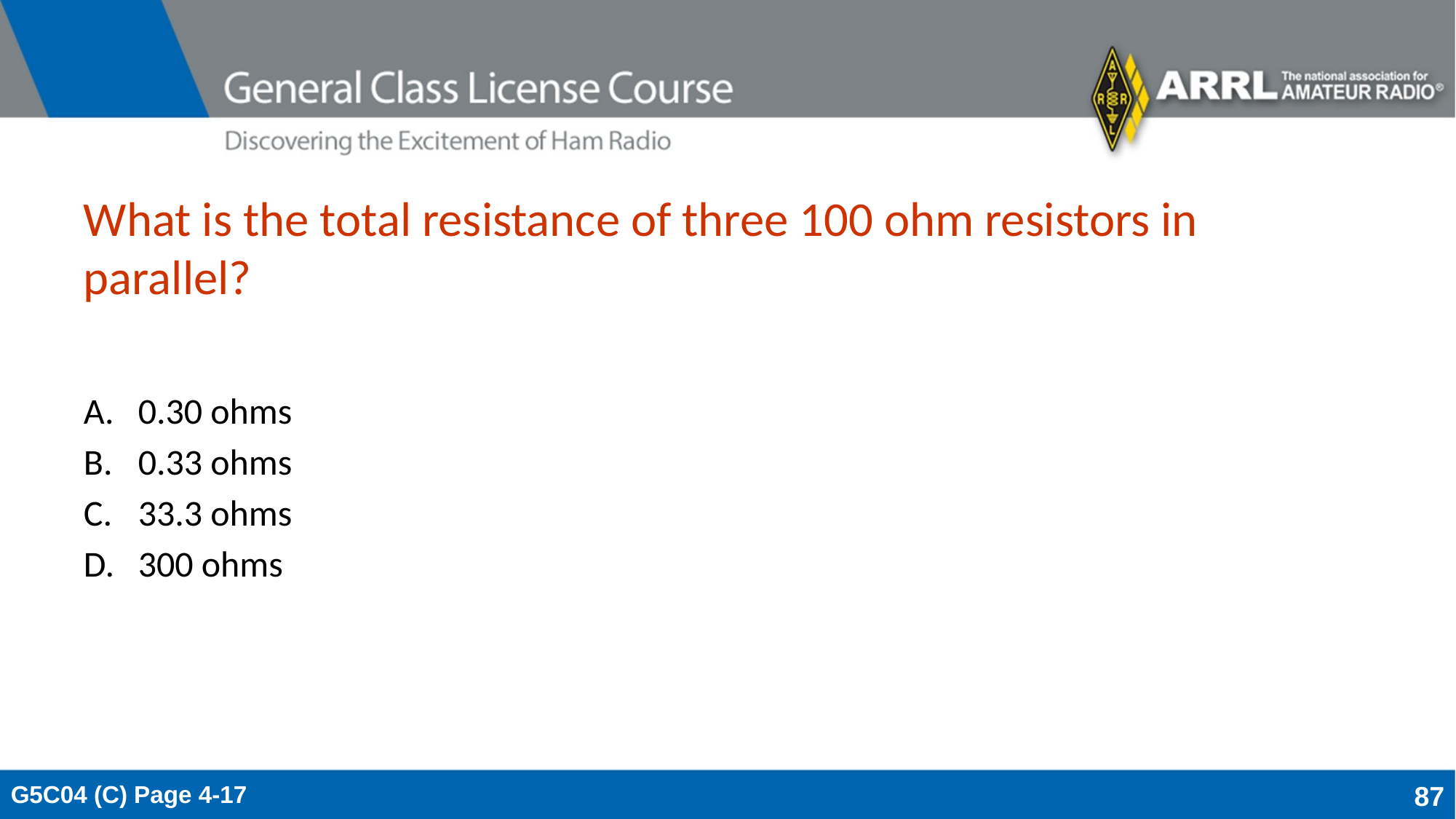

# What is the total resistance of three 100 ohm resistors in parallel?
0.30 ohms
0.33 ohms
33.3 ohms
300 ohms
G5C04 (C) Page 4-17
87